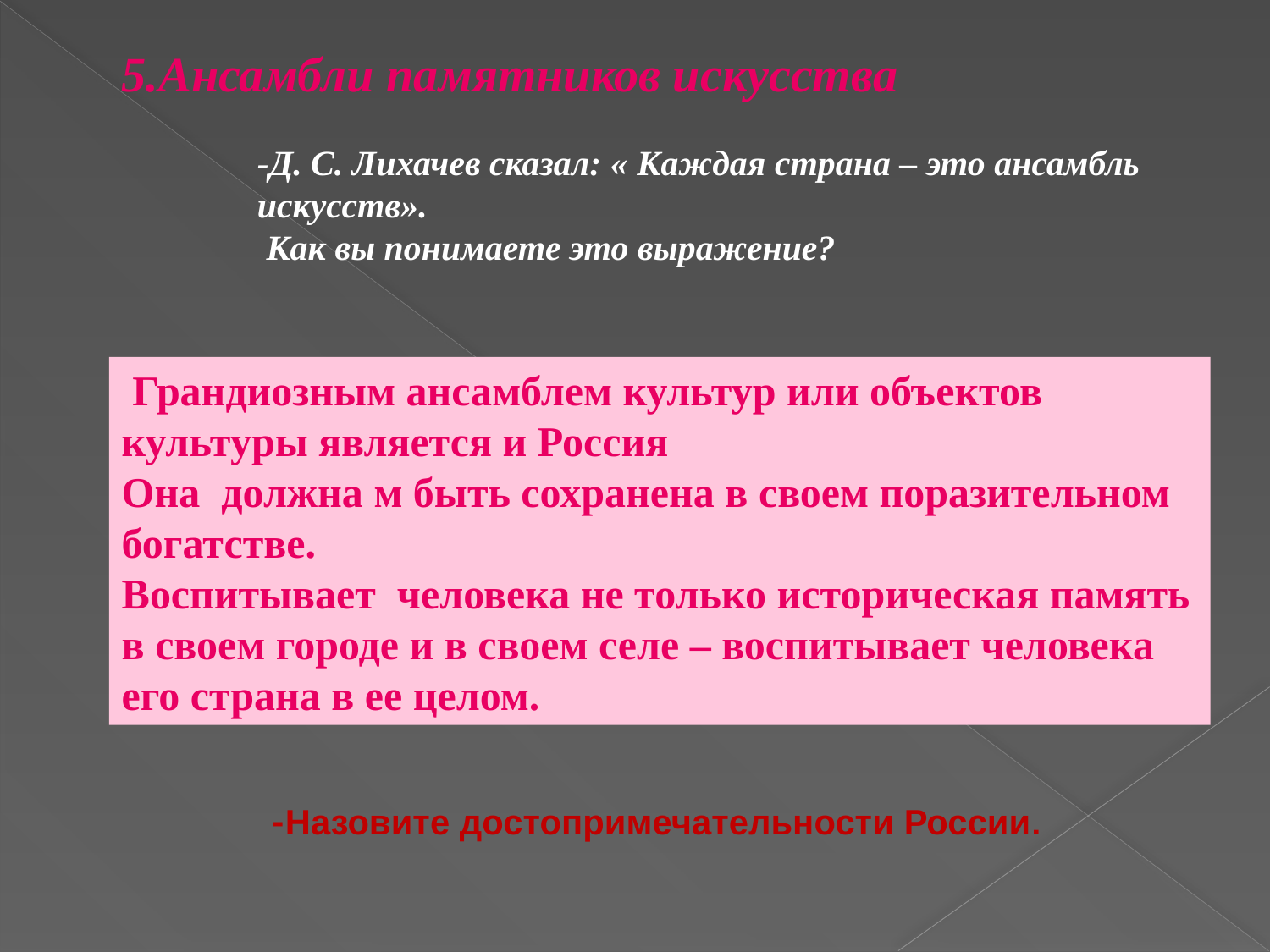

5.Ансамбли памятников искусства

-Д. С. Лихачев сказал: « Каждая страна – это ансамбль искусств».
 Как вы понимаете это выражение?
 Грандиозным ансамблем культур или объектов культуры является и Россия
Она  должна м быть сохранена в своем поразительном богатстве.
Воспитывает  человека не только историческая память в своем городе и в своем селе – воспитывает человека его страна в ее целом.
-Назовите достопримечательности России.